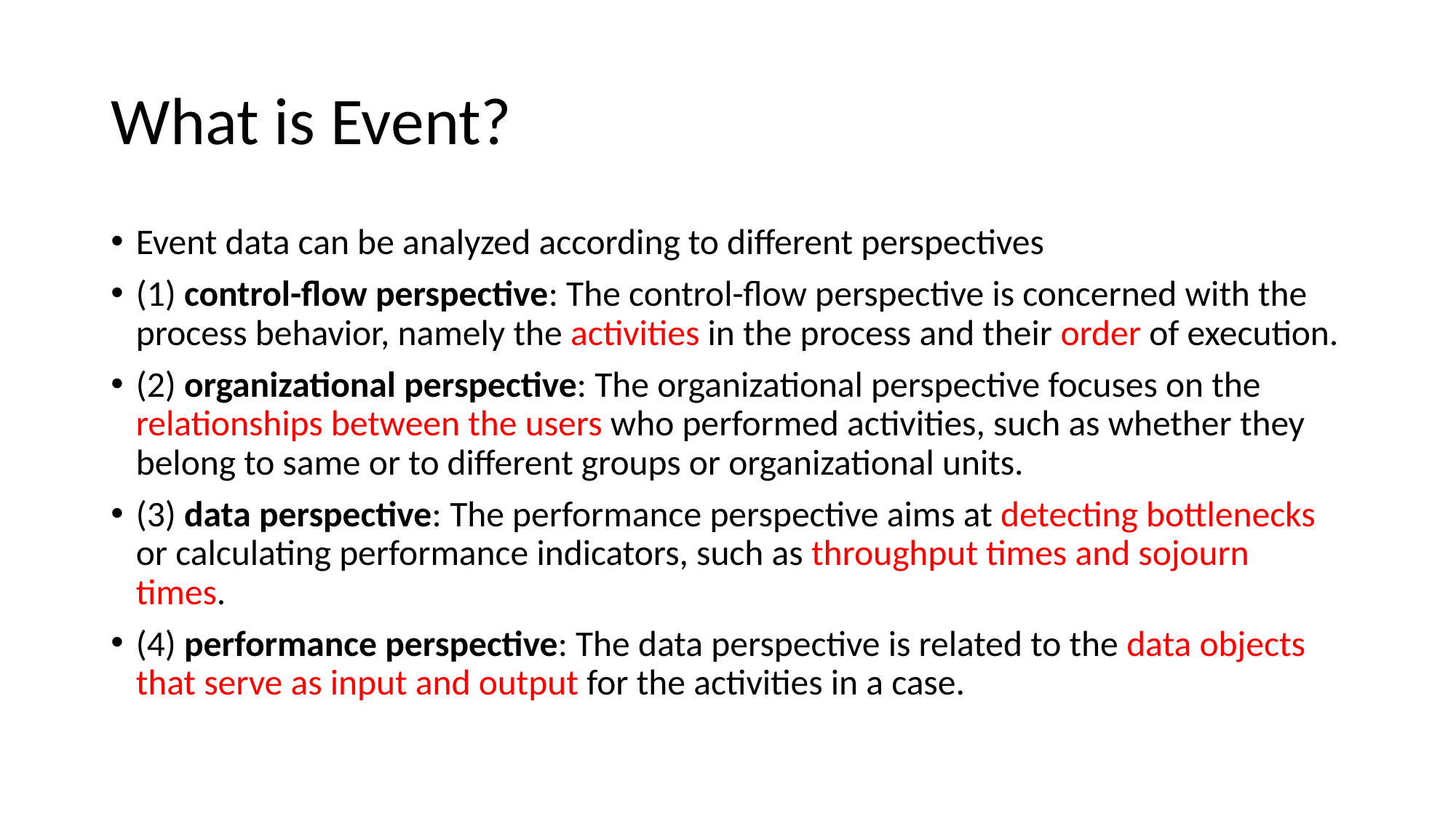

# What is Event?
Event data can be analyzed according to different perspectives
(1) control-flow perspective: The control-flow perspective is concerned with the process behavior, namely the activities in the process and their order of execution.
(2) organizational perspective: The organizational perspective focuses on the relationships between the users who performed activities, such as whether they belong to same or to different groups or organizational units.
(3) data perspective: The performance perspective aims at detecting bottlenecks or calculating performance indicators, such as throughput times and sojourn times.
(4) performance perspective: The data perspective is related to the data objects that serve as input and output for the activities in a case.